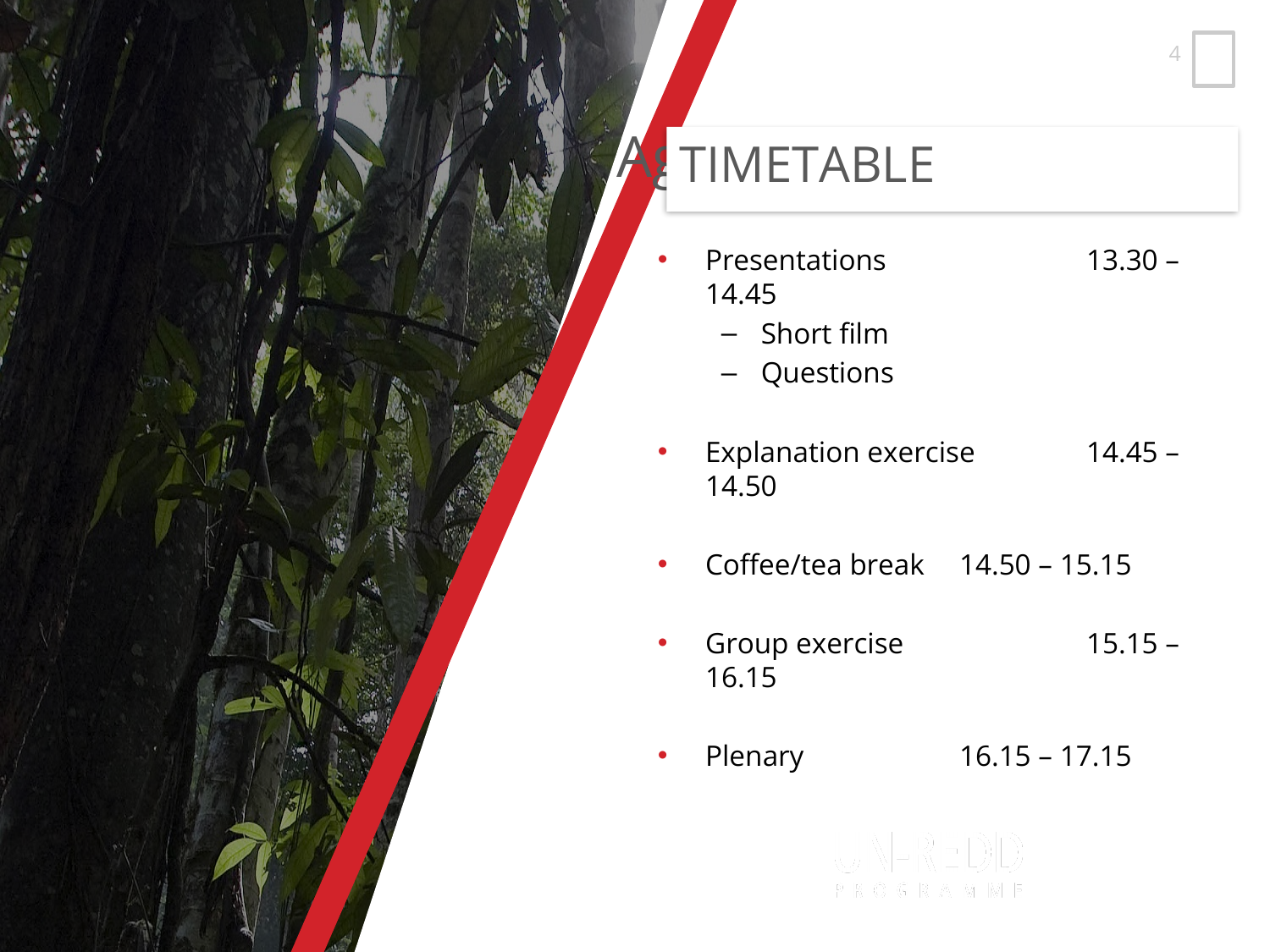

TIMETABLE
Presentations 		13.30 – 14.45
Short film
Questions

Explanation exercise	14.45 – 14.50

Coffee/tea break	14.50 – 15.15

Group exercise 		15.15 – 16.15

Plenary 		16.15 – 17.15